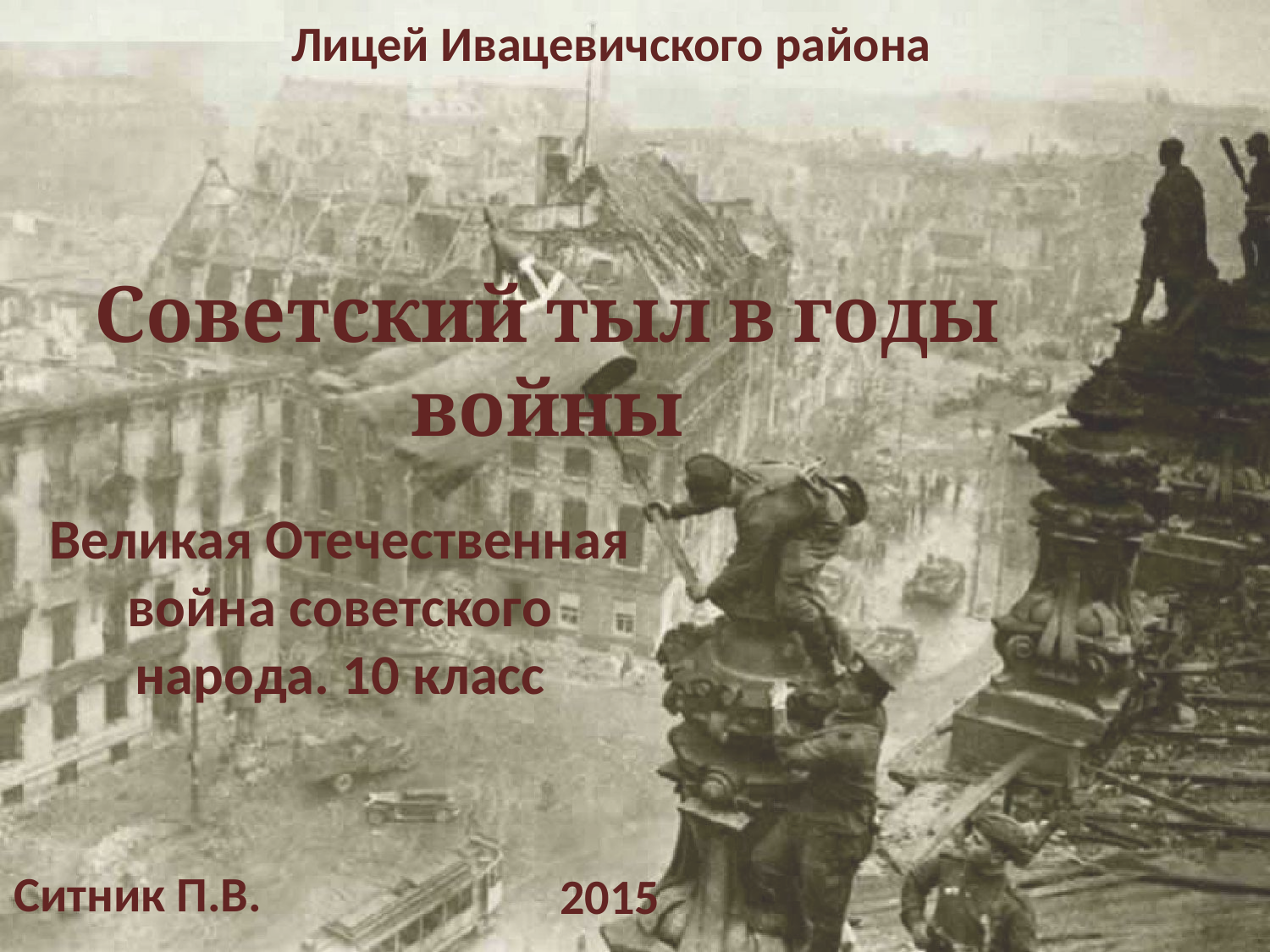

Лицей Ивацевичского района
# Советский тыл в годы войны
Великая Отечественная война советского народа. 10 класс
Ситник П.В.
2015